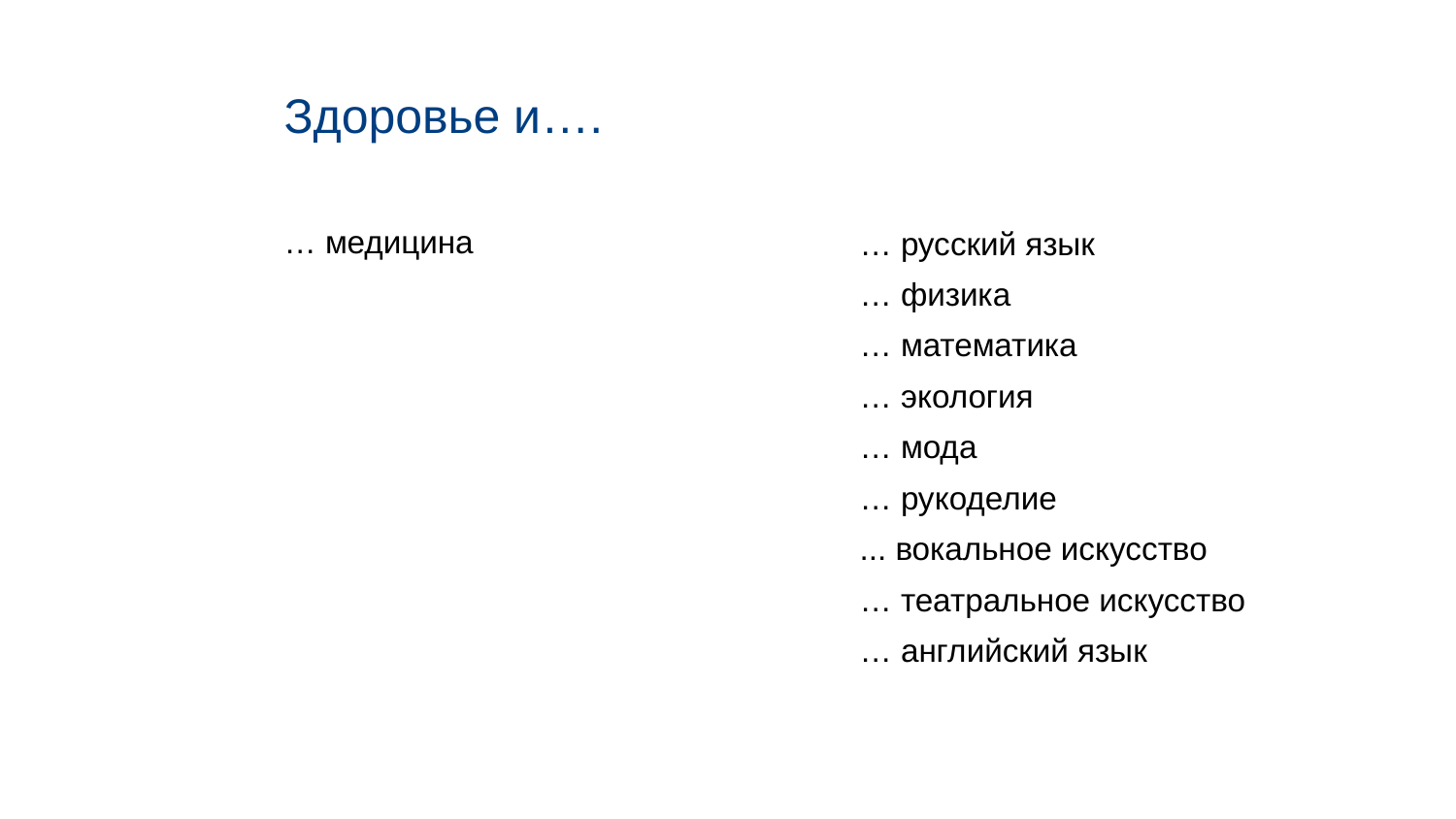

# Здоровье и….
… медицина

… русский язык
… физика
… математика
… экология
… мода
… рукоделие
... вокальное искусство
… театральное искусство
… английский язык

8